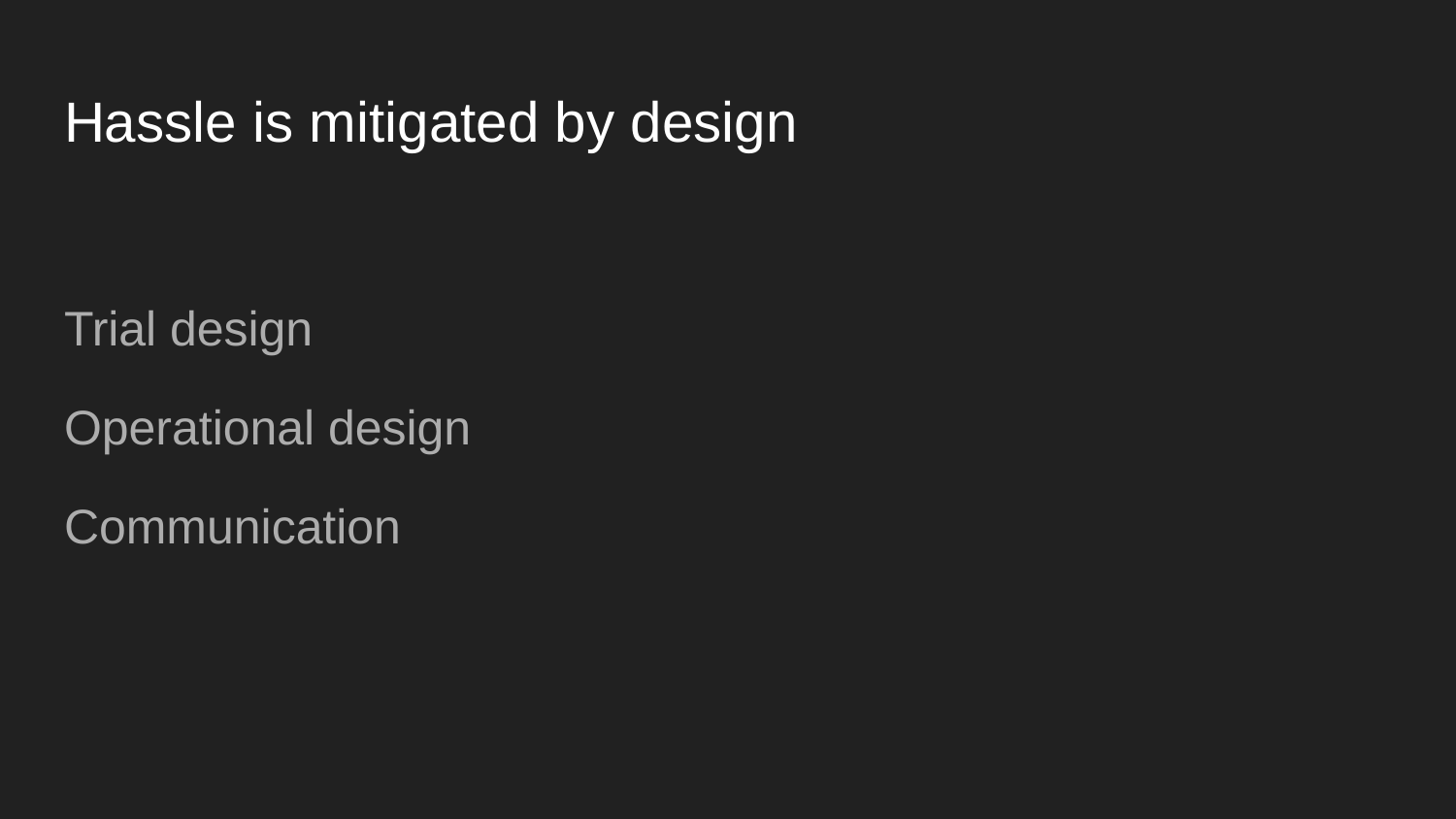

# Hassle is mitigated by design

Trial design
Operational design
Communication